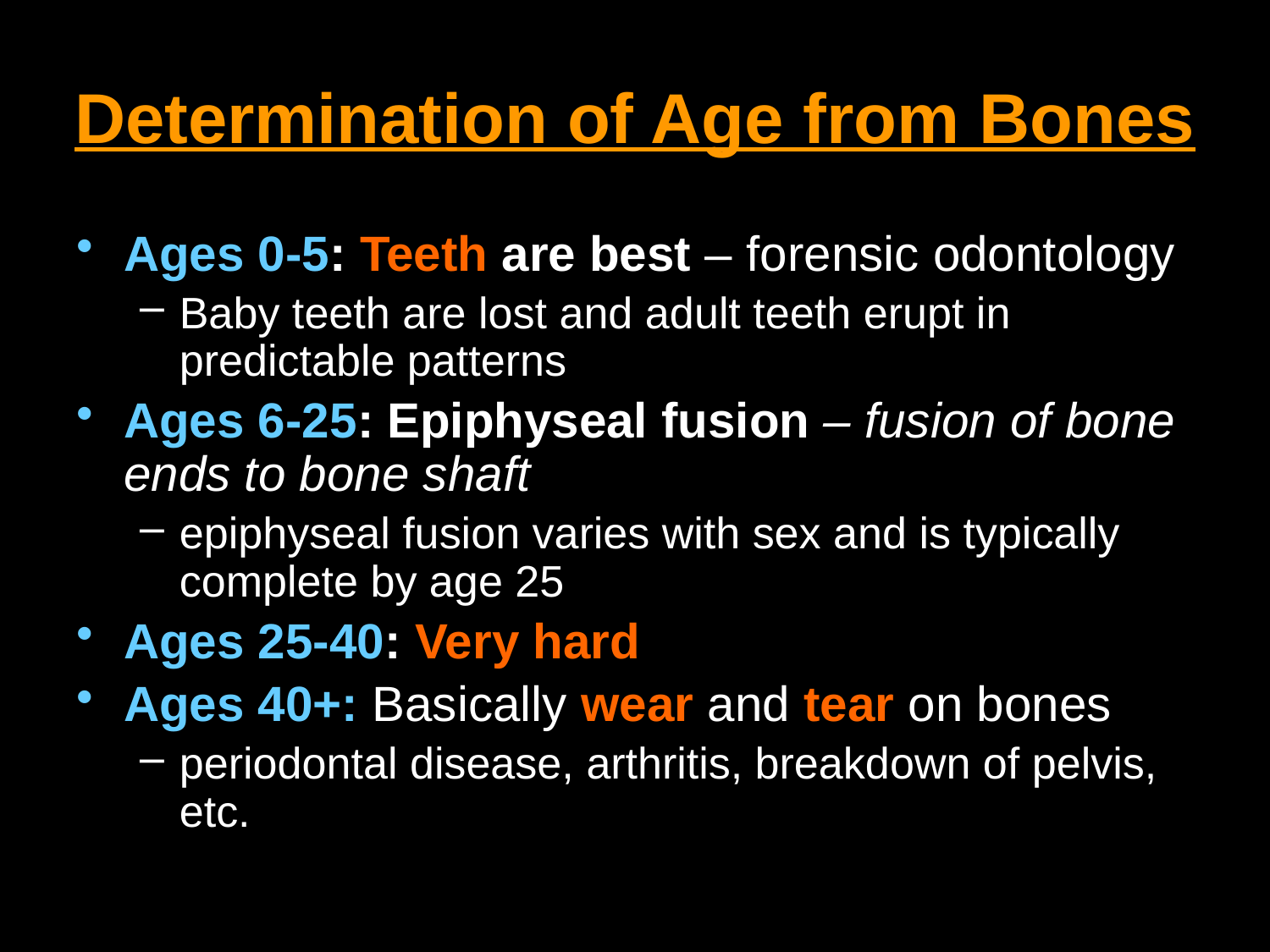

# Determination of Age from Bones
Ages 0-5: Teeth are best – forensic odontology
Baby teeth are lost and adult teeth erupt in predictable patterns
Ages 6-25: Epiphyseal fusion – fusion of bone ends to bone shaft
epiphyseal fusion varies with sex and is typically complete by age 25
Ages 25-40: Very hard
Ages 40+: Basically wear and tear on bones
periodontal disease, arthritis, breakdown of pelvis, etc.